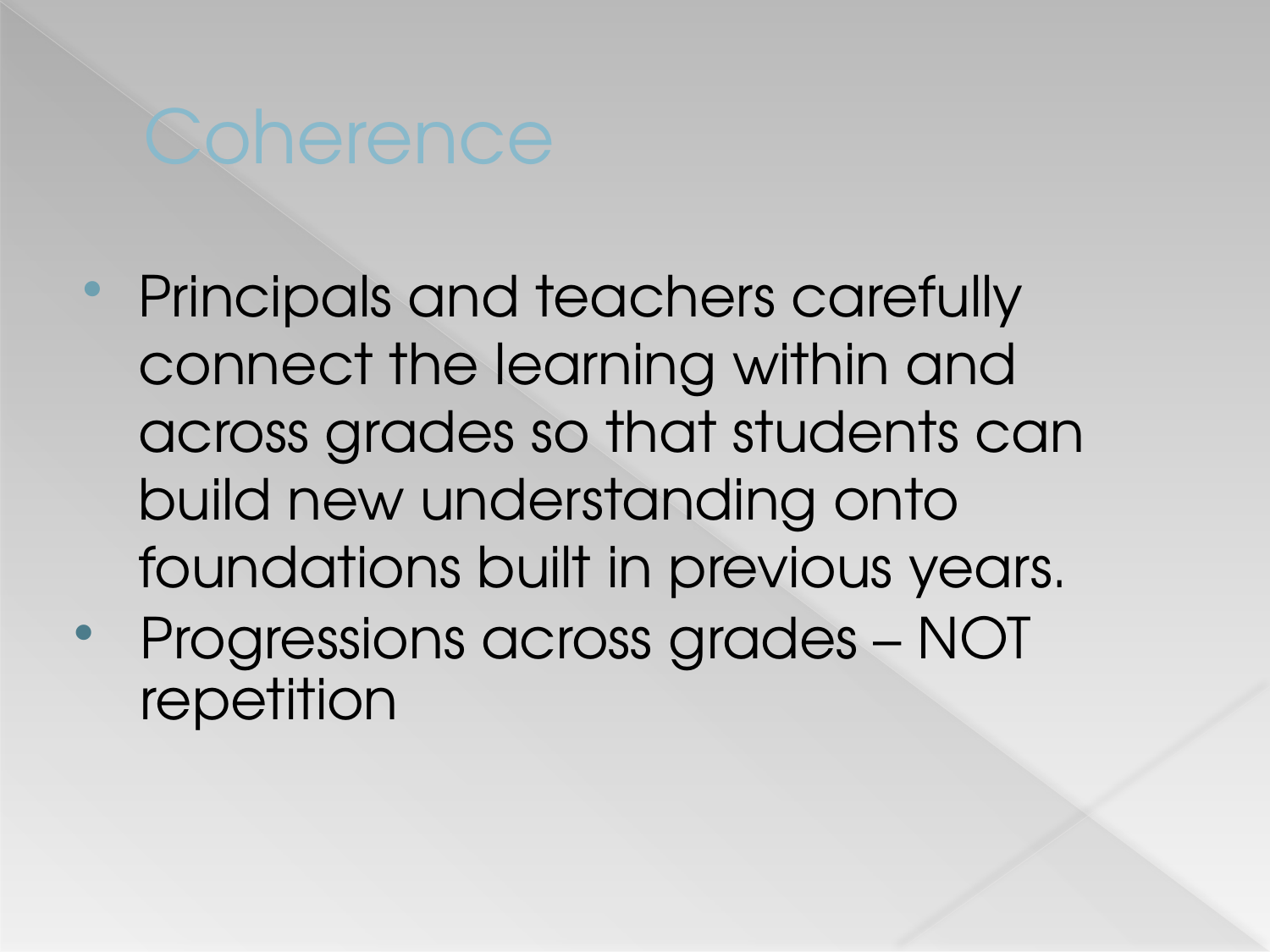

# Coherence

Principals and teachers carefully connect the learning within and across grades so that students can build new understanding onto foundations built in previous years.
Progressions across grades – NOT repetition